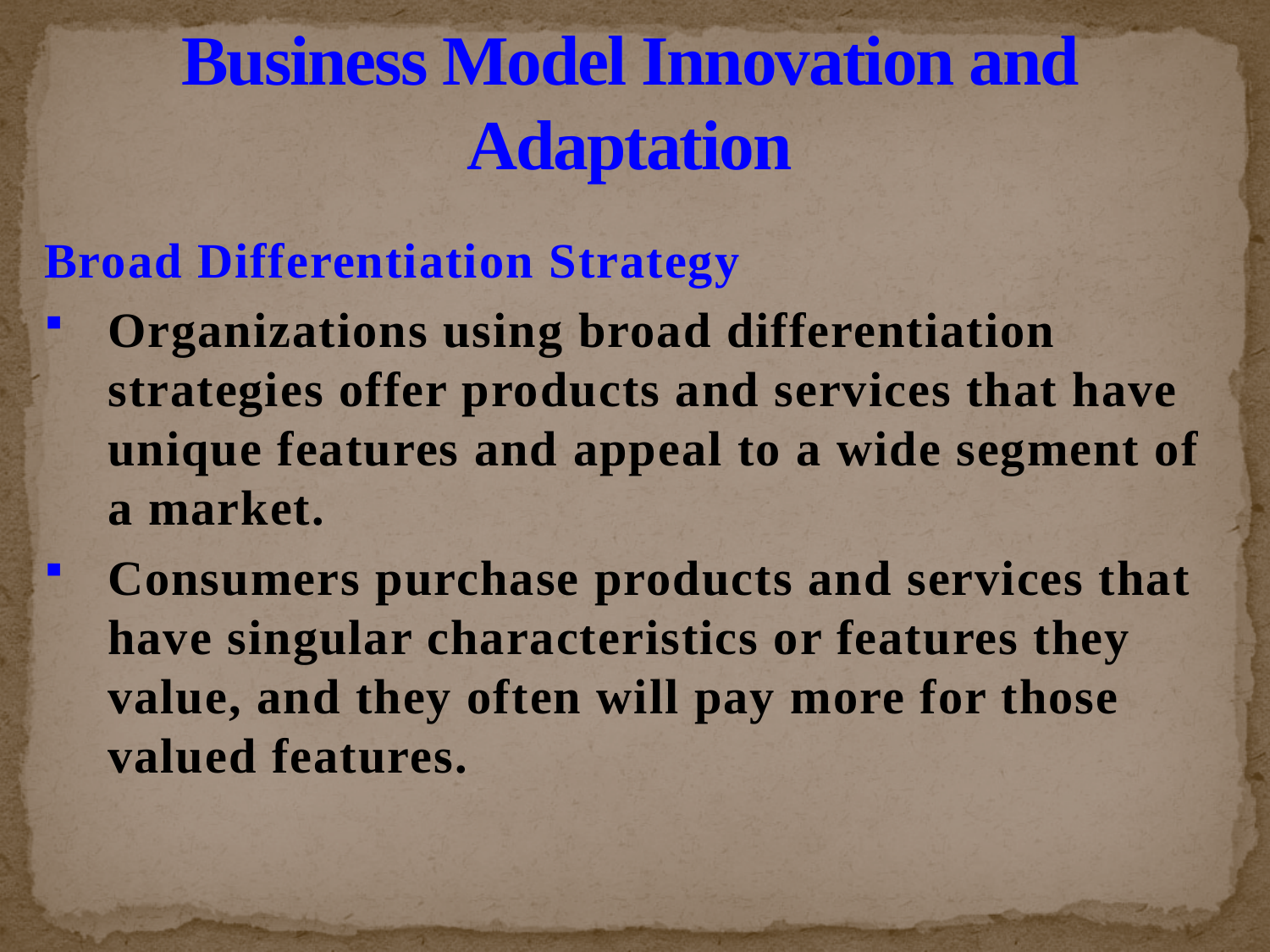

# Business Model Innovation and Adaptation
Broad Differentiation Strategy
Organizations using broad differentiation strategies offer products and services that have unique features and appeal to a wide segment of a market.
Consumers purchase products and services that have singular characteristics or features they value, and they often will pay more for those valued features.